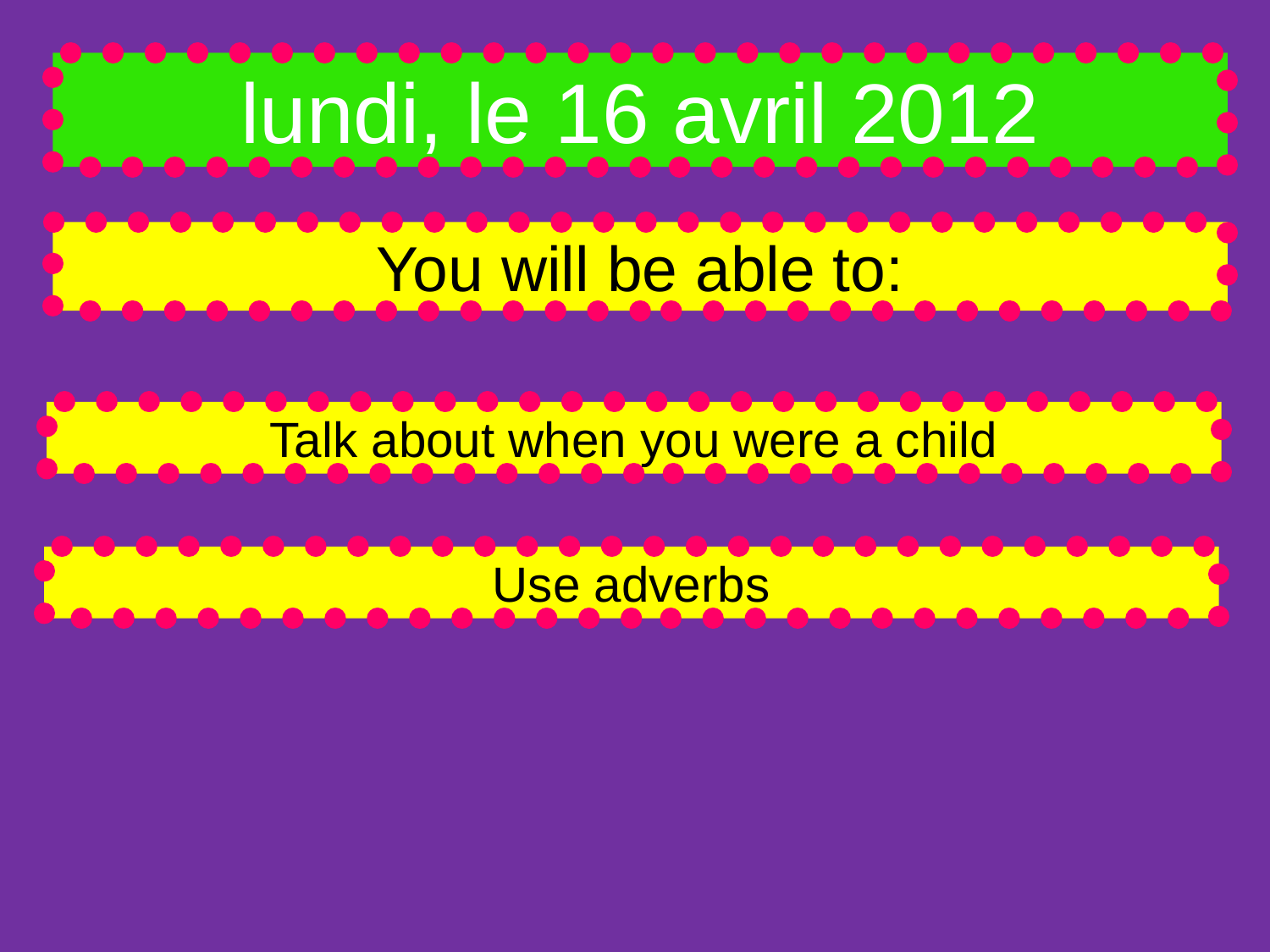

lundi, le 16 avril 2012
You will be able to:
Talk about when you were a child
Use adverbs